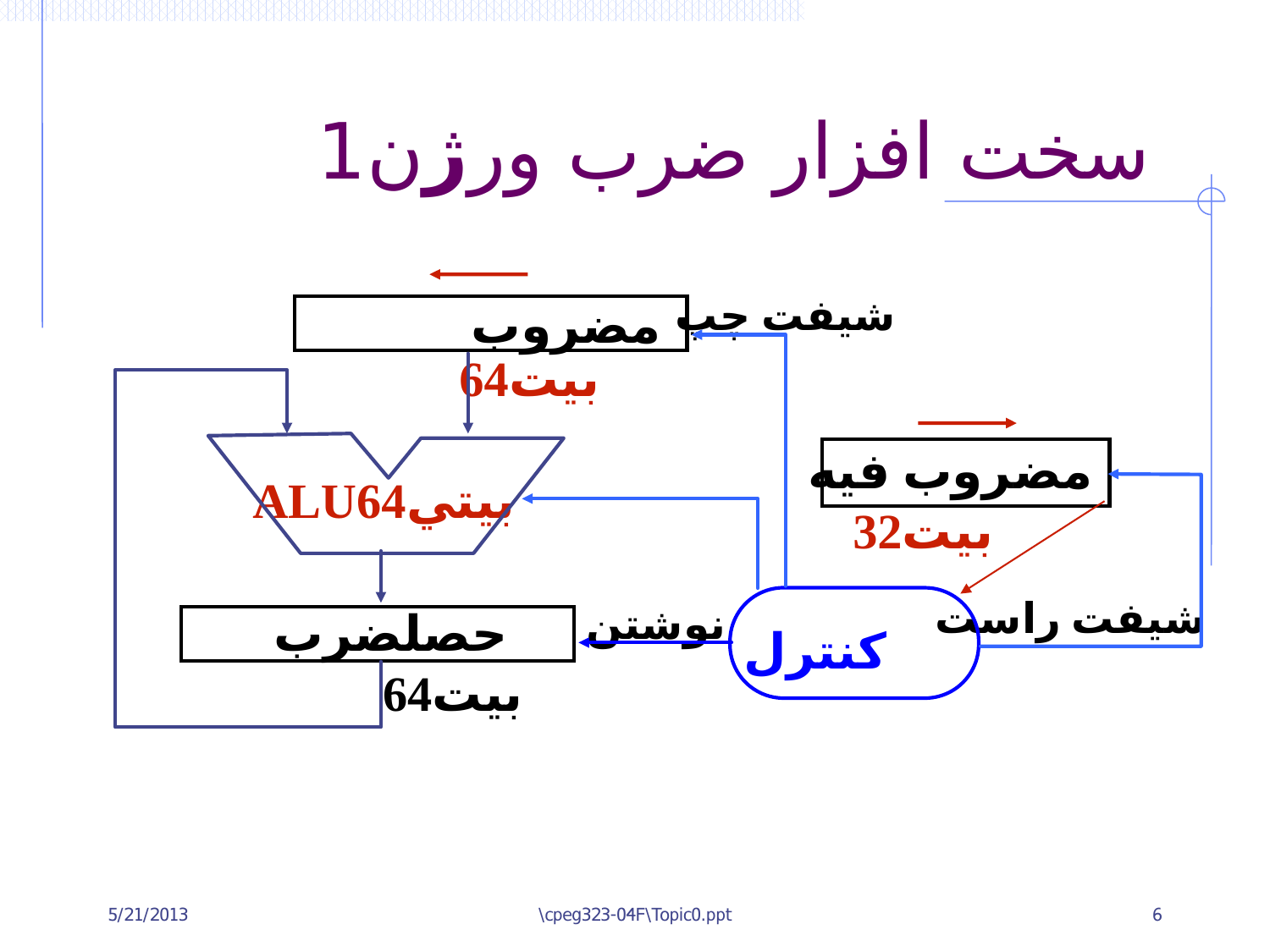

# سخت افزار ضرب ورژن1

شيفت چپ
مضروب

64بيت

مضروب فيه

ALU64بيتي

32بيت

شيفت راست

نوشتن
حصلضرب

کنترل

64بيت
5/21/2013
\cpeg323-04F\Topic0.ppt
6